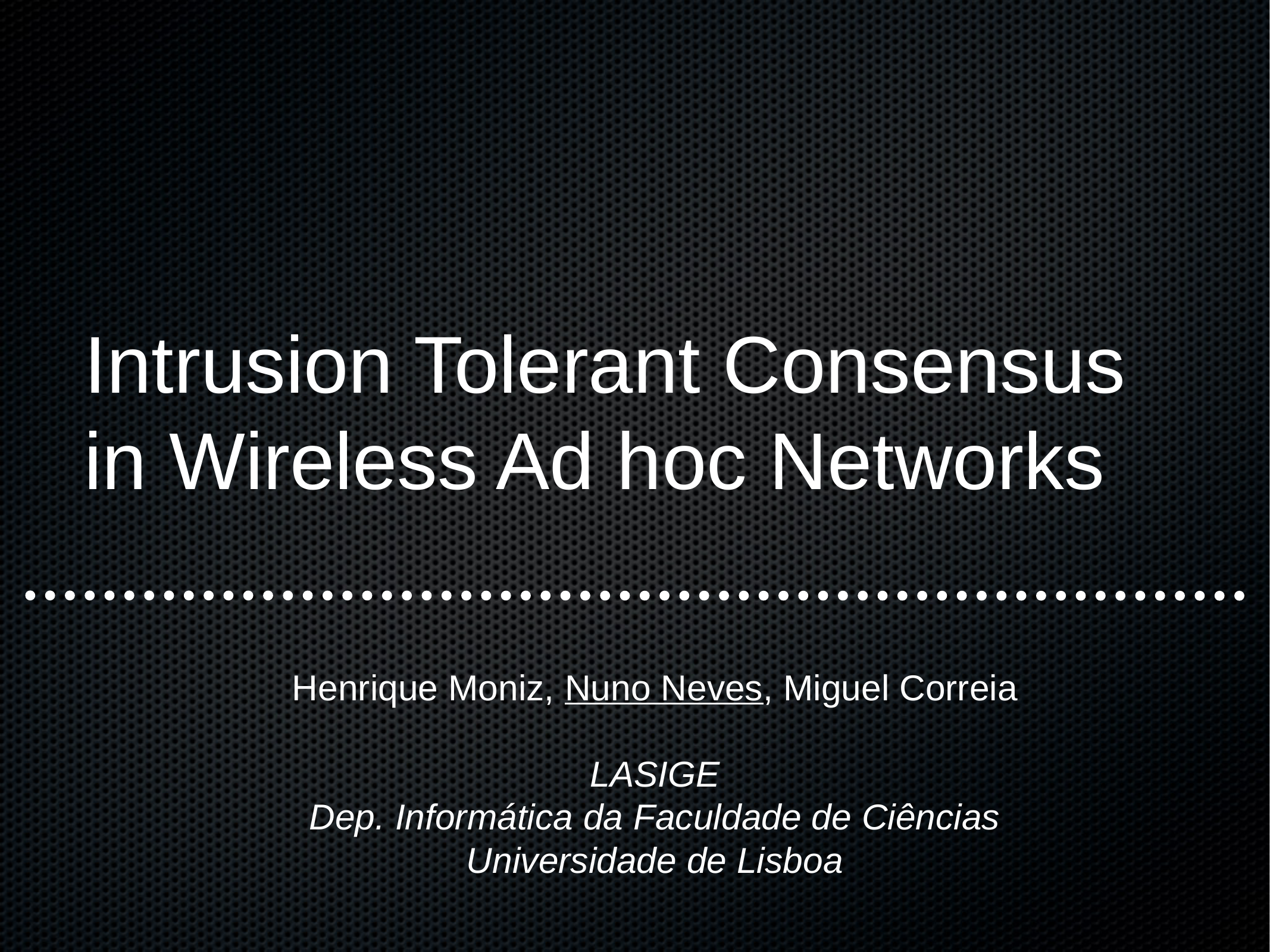

Intrusion Tolerant Consensus
in Wireless Ad hoc Networks

Henrique Moniz, Nuno Neves, Miguel Correia

LASIGE
Dep. Informática da Faculdade de Ciências
Universidade de Lisboa